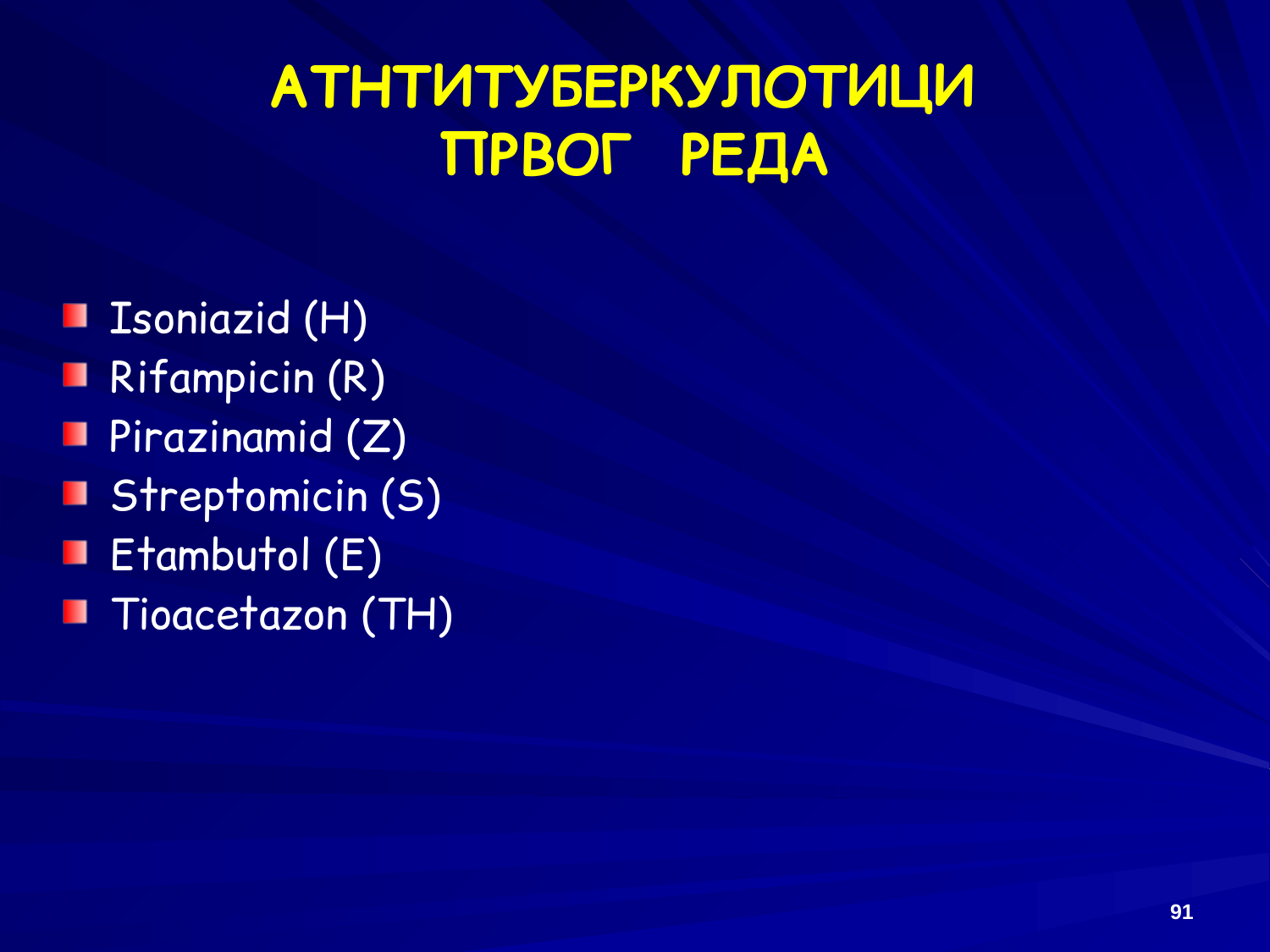

# АТНТИТУБЕРКУЛОТИЦИ ПРВОГ  РЕДА

Isoniazid (H)
Rifampicin (R)
Pirazinamid (Z)
Streptomicin (S)
Etambutol (E)
Tioacetazon (TH)
91